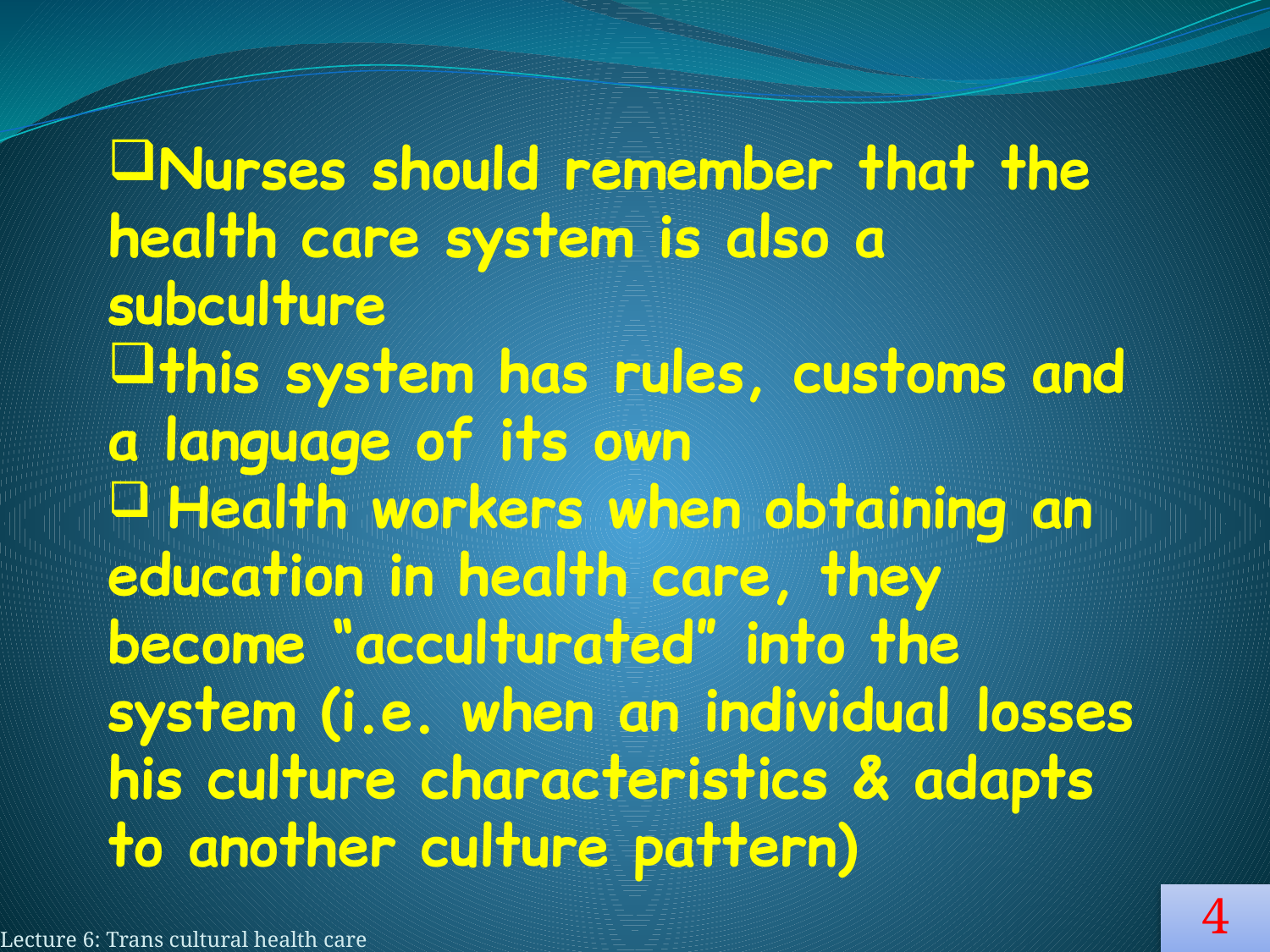

Nurses should remember that the health care system is also a subculture
this system has rules, customs and a language of its own
 Health workers when obtaining an education in health care, they become “acculturated” into the system (i.e. when an individual losses his culture characteristics & adapts to another culture pattern)
#
4
Lecture 6: Trans cultural health care